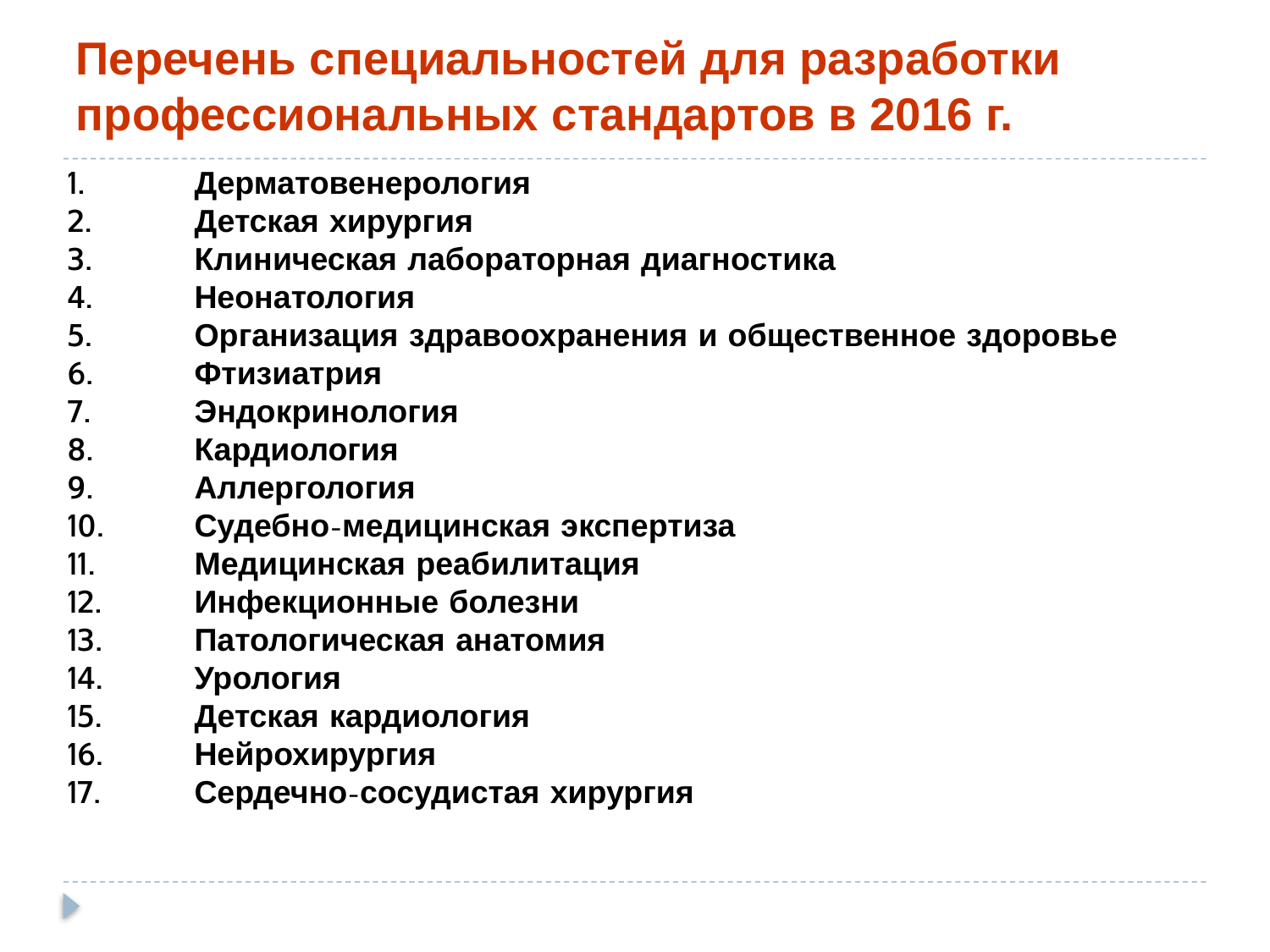

# Перечень специальностей для разработки профессиональных стандартов в 2016 г.
1.	Дерматовенерология
2.	Детская хирургия
3.	Клиническая лабораторная диагностика
4.	Неонатология
5.	Организация здравоохранения и общественное здоровье
6.	Фтизиатрия
7.	Эндокринология
8.	Кардиология
9.	Аллергология
10.	Судебно-медицинская экспертиза
11.	Медицинская реабилитация
12.	Инфекционные болезни
13.	Патологическая анатомия
14.	Урология
15.	Детская кардиология
16.	Нейрохирургия
17.	Сердечно-сосудистая хирургия